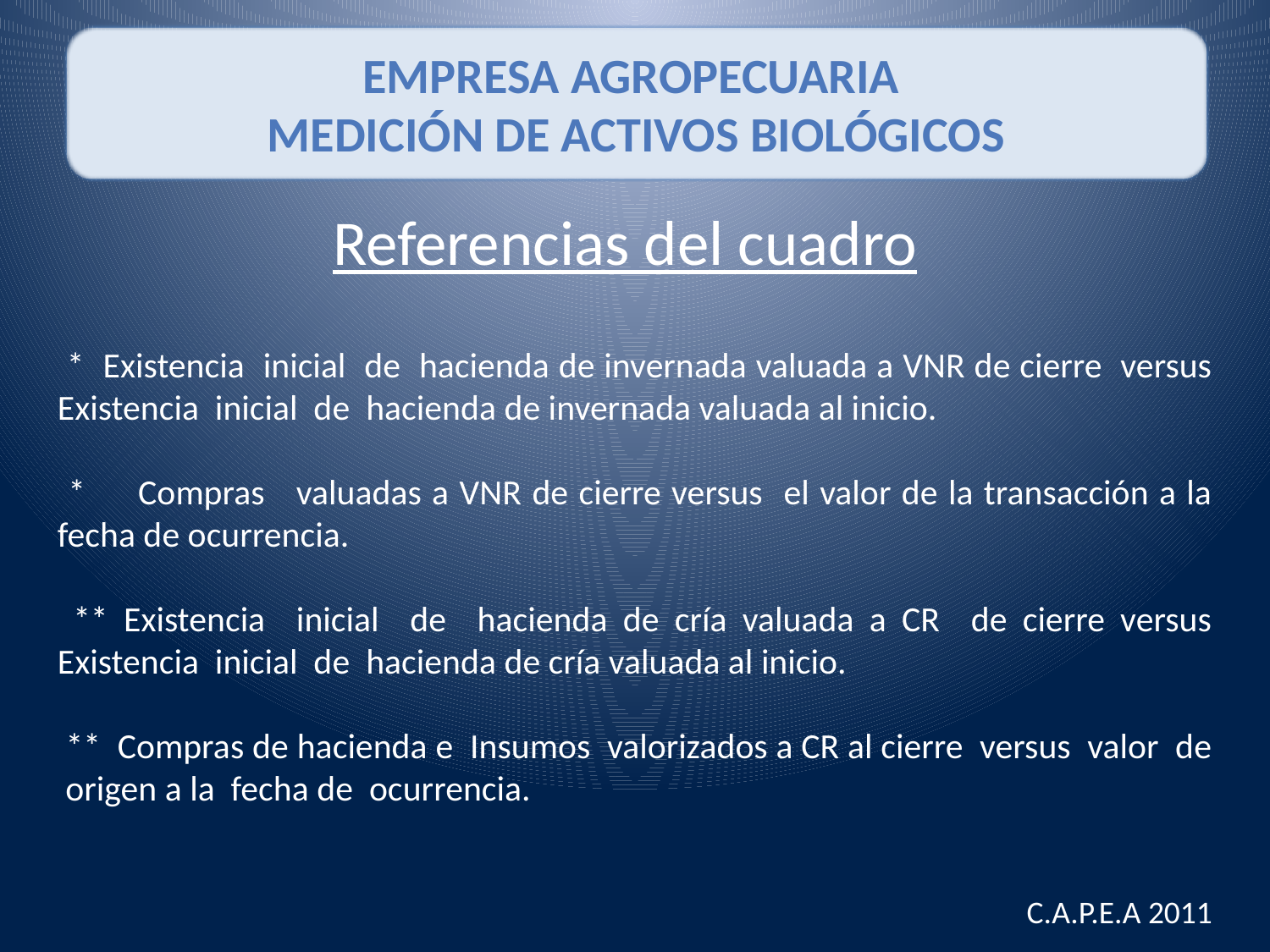

Empresa Agropecuaria
Medición de Activos Biológicos
Referencias del cuadro

 *  Existencia  inicial  de  hacienda de invernada valuada a VNR de cierre  versus Existencia  inicial  de  hacienda de invernada valuada al inicio.

 *     Compras   valuadas a VNR de cierre versus  el valor de la transacción a la fecha de ocurrencia.

 ** Existencia  inicial  de  hacienda de cría valuada a CR  de cierre versus Existencia  inicial  de  hacienda de cría valuada al inicio.

 **  Compras de hacienda e  Insumos  valorizados a CR al cierre  versus  valor  de  origen a la  fecha de  ocurrencia.

C.A.P.E.A 2011